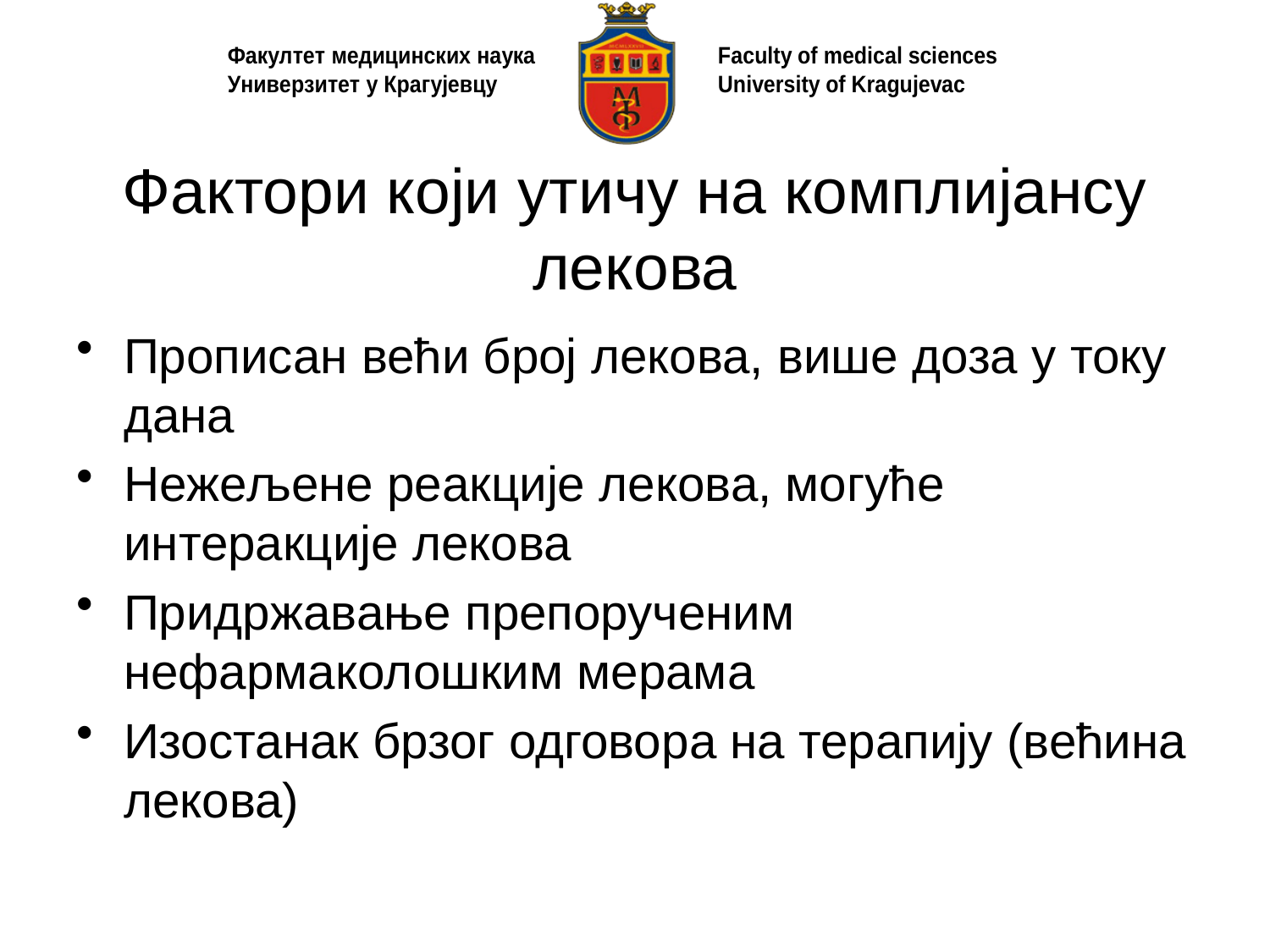

# Фактори који утичу на комплијансу лекова
Прописан већи број лекова, више доза у току дана
Нежељене реакције лекова, могуће интеракције лекова
Придржавање препорученим нефармаколошким мерама
Изостанак брзог одговора на терапију (већина лекова)